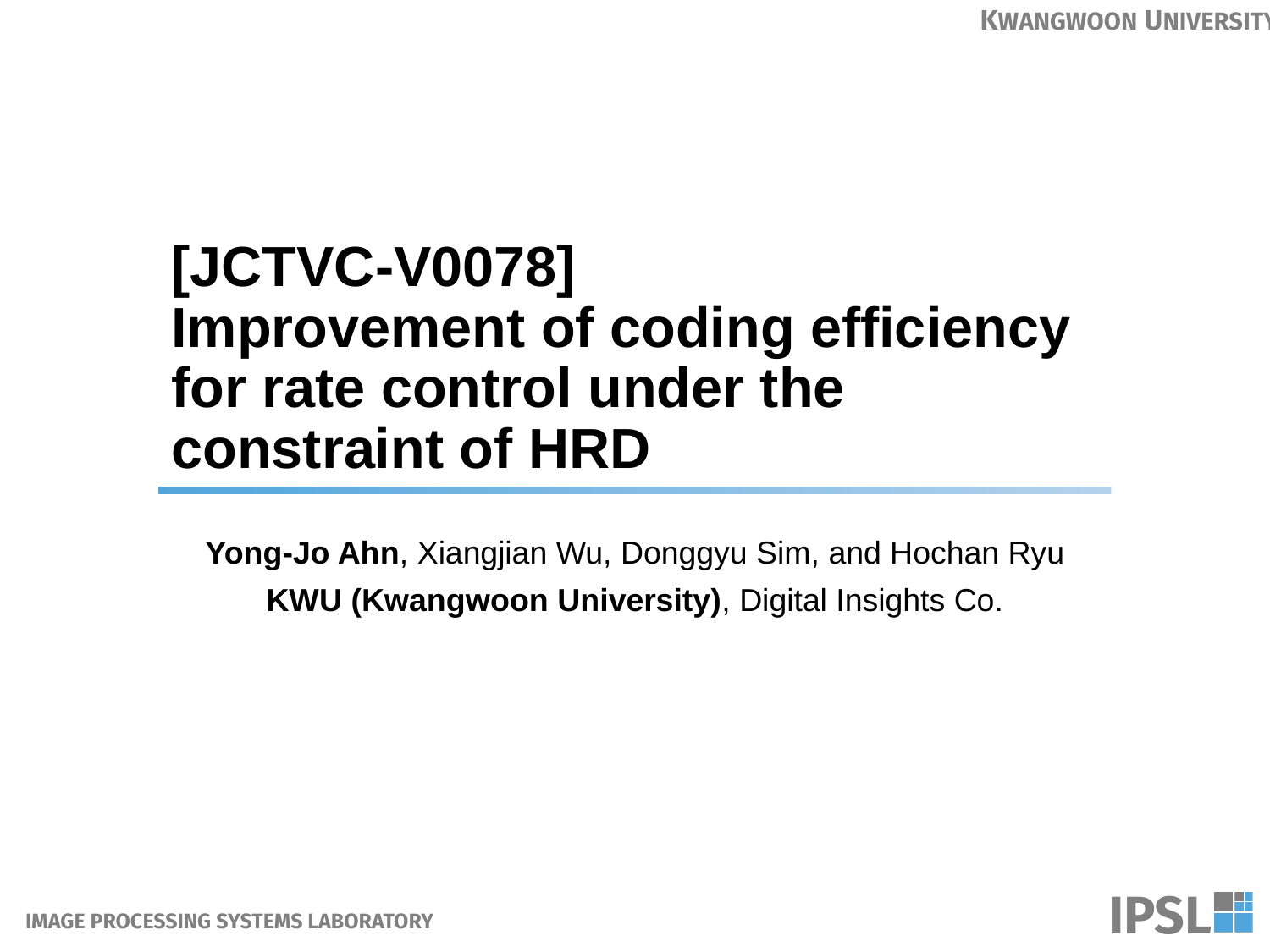

# [JCTVC-V0078] Improvement of coding efficiency for rate control under the constraint of HRD
Yong-Jo Ahn, Xiangjian Wu, Donggyu Sim, and Hochan Ryu
KWU (Kwangwoon University), Digital Insights Co.